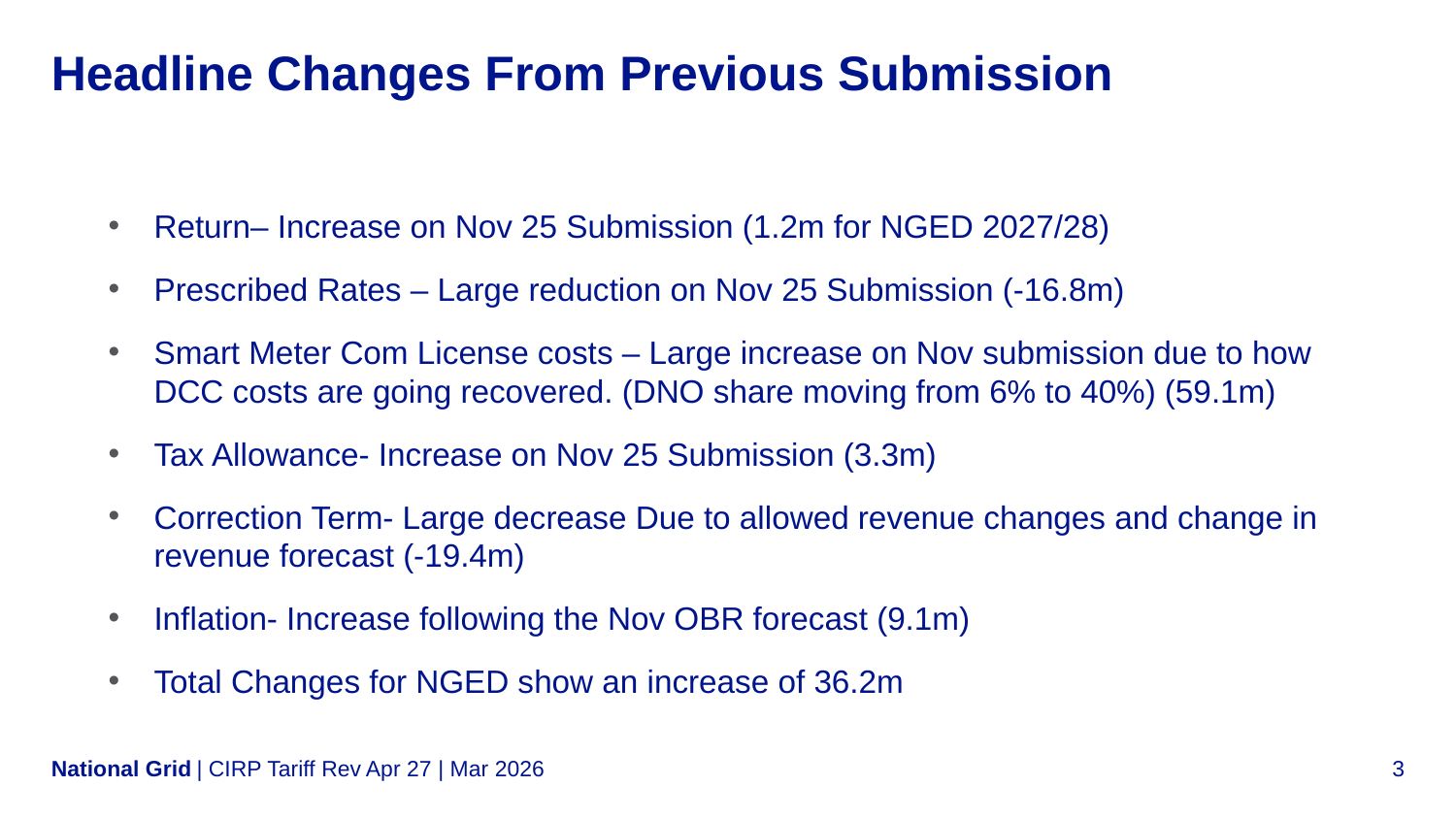

# Headline Changes From Previous Submission
Return– Increase on Nov 25 Submission (1.2m for NGED 2027/28)
Prescribed Rates – Large reduction on Nov 25 Submission (-16.8m)
Smart Meter Com License costs – Large increase on Nov submission due to how DCC costs are going recovered. (DNO share moving from 6% to 40%) (59.1m)
Tax Allowance- Increase on Nov 25 Submission (3.3m)
Correction Term- Large decrease Due to allowed revenue changes and change in revenue forecast (-19.4m)
Inflation- Increase following the Nov OBR forecast (9.1m)
Total Changes for NGED show an increase of 36.2m
| CIRP Tariff Rev Apr 27 | Mar 2026